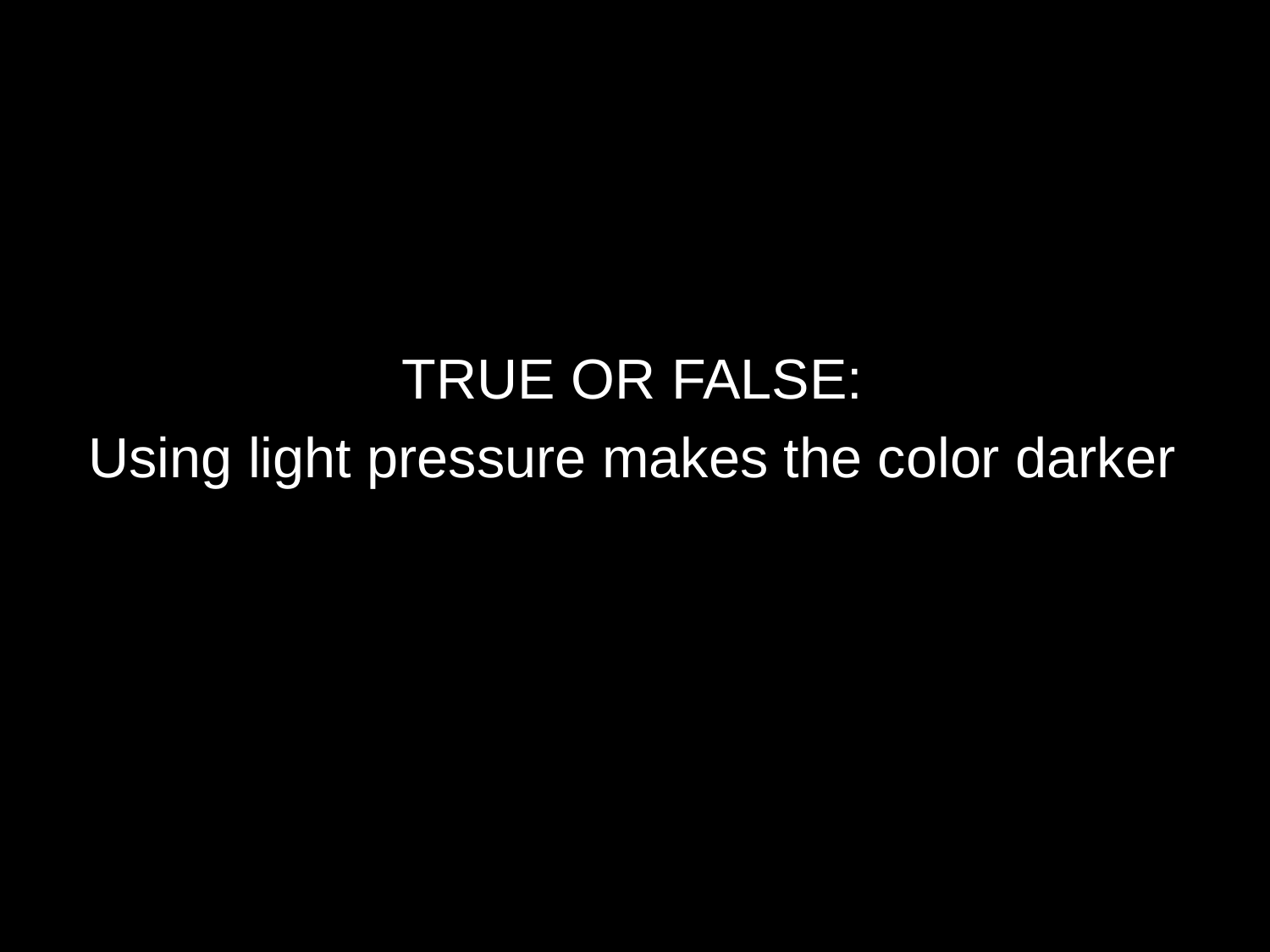

TRUE OR FALSE:
Using light pressure makes the color darker